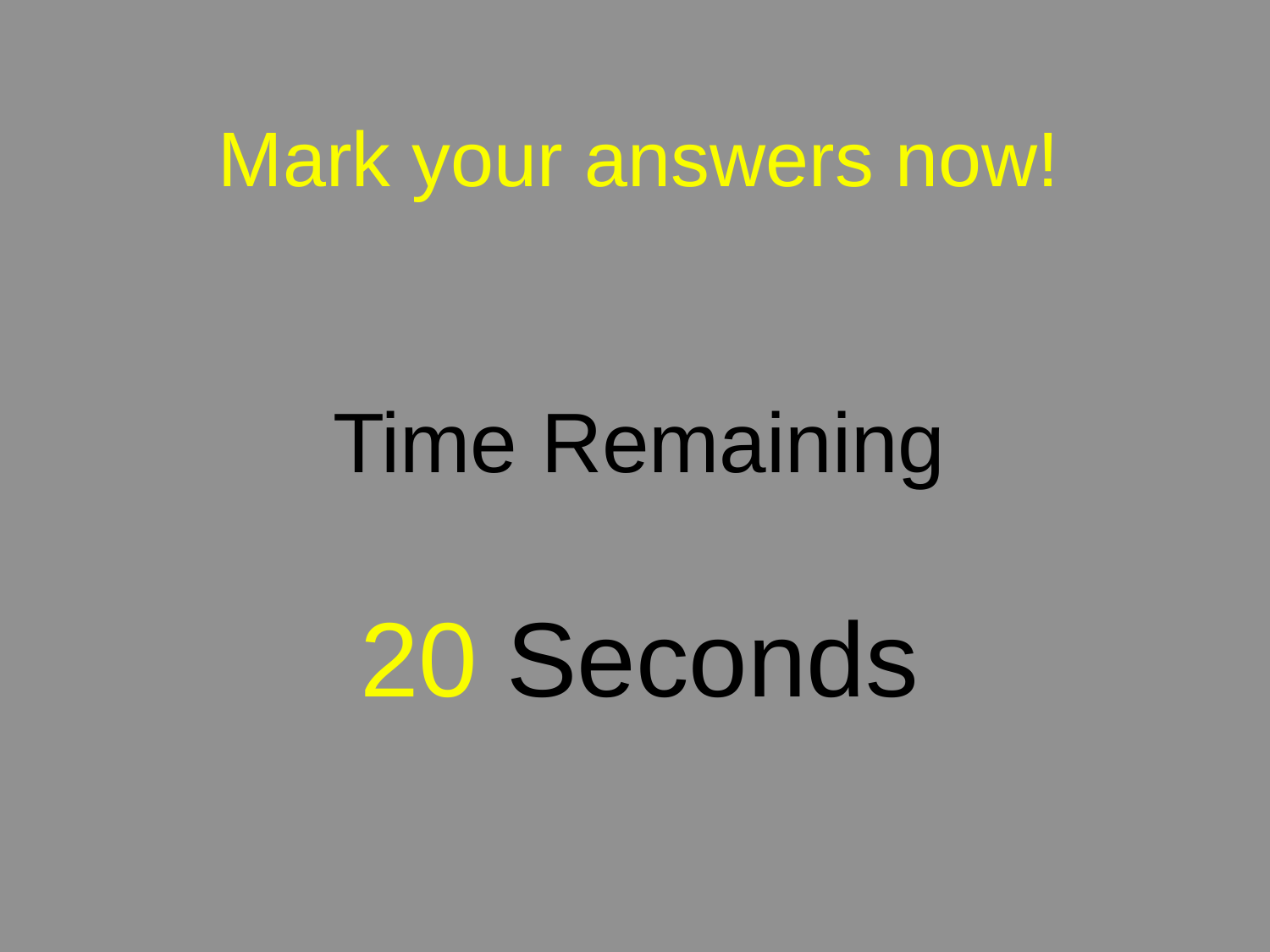

# Mark your answers now! Time Remaining 20 Seconds